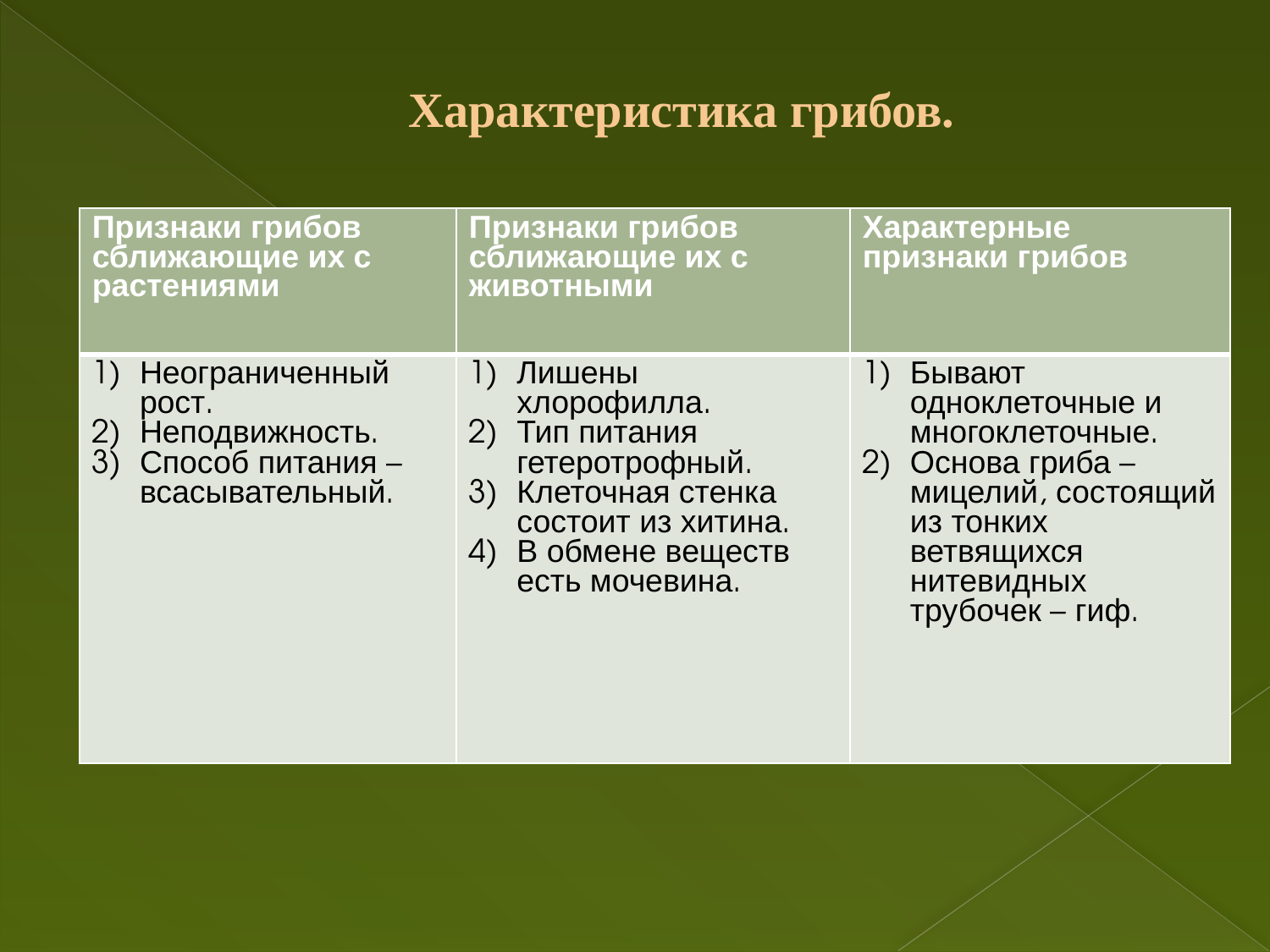

# Характеристика грибов.
| Признаки грибов сближающие их с растениями | Признаки грибов сближающие их с животными | Характерные признаки грибов |
| --- | --- | --- |
| Неограниченный рост. Неподвижность. Способ питания – всасывательный. | Лишены хлорофилла. Тип питания гетеротрофный. Клеточная стенка состоит из хитина. В обмене веществ есть мочевина. | Бывают одноклеточные и многоклеточные. Основа гриба –мицелий, состоящий из тонких ветвящихся нитевидных трубочек – гиф. |